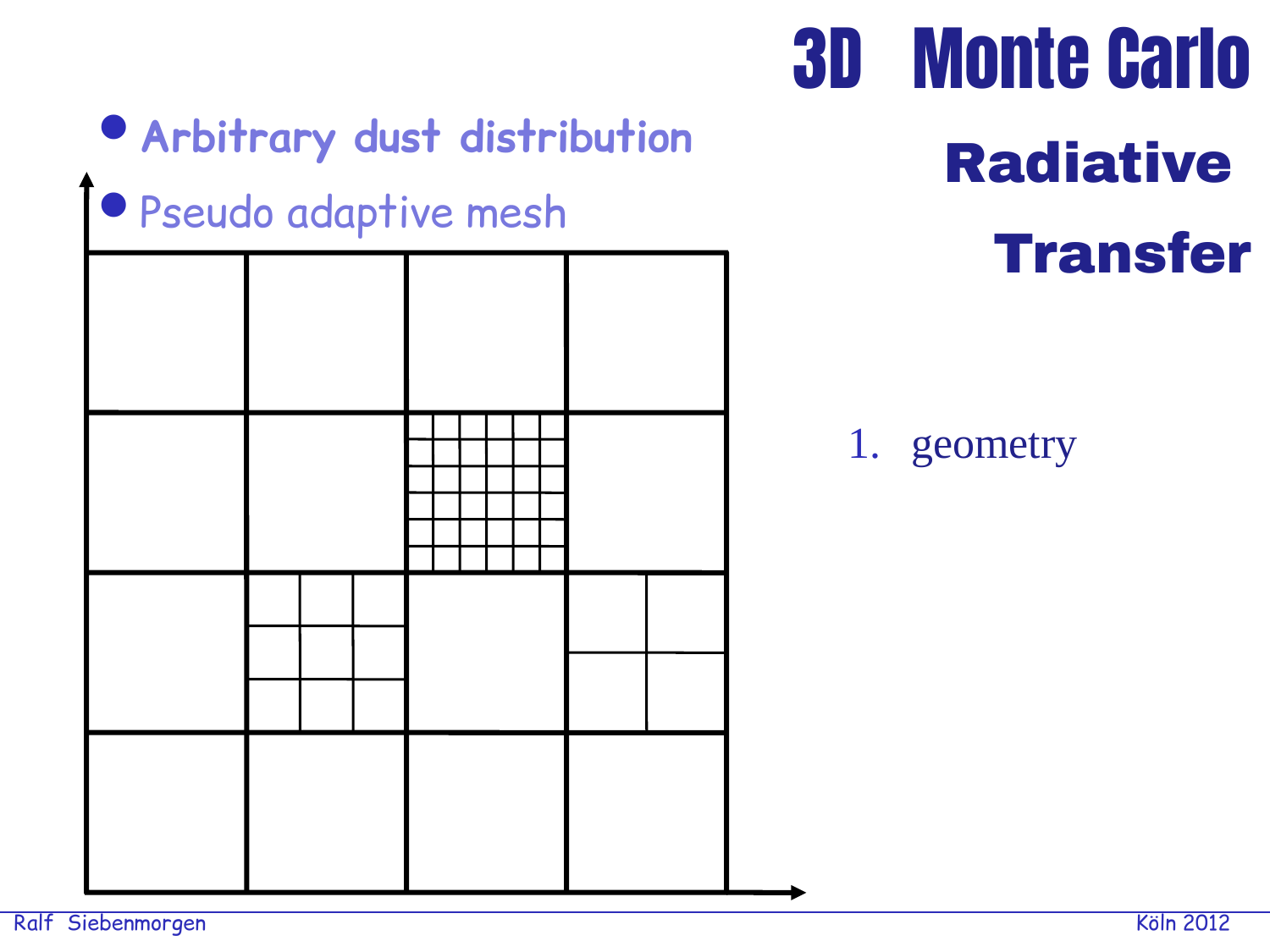

3D   Monte Carlo
Radiative
Transfer
Arbitrary dust distribution
Pseudo adaptive mesh

geometry